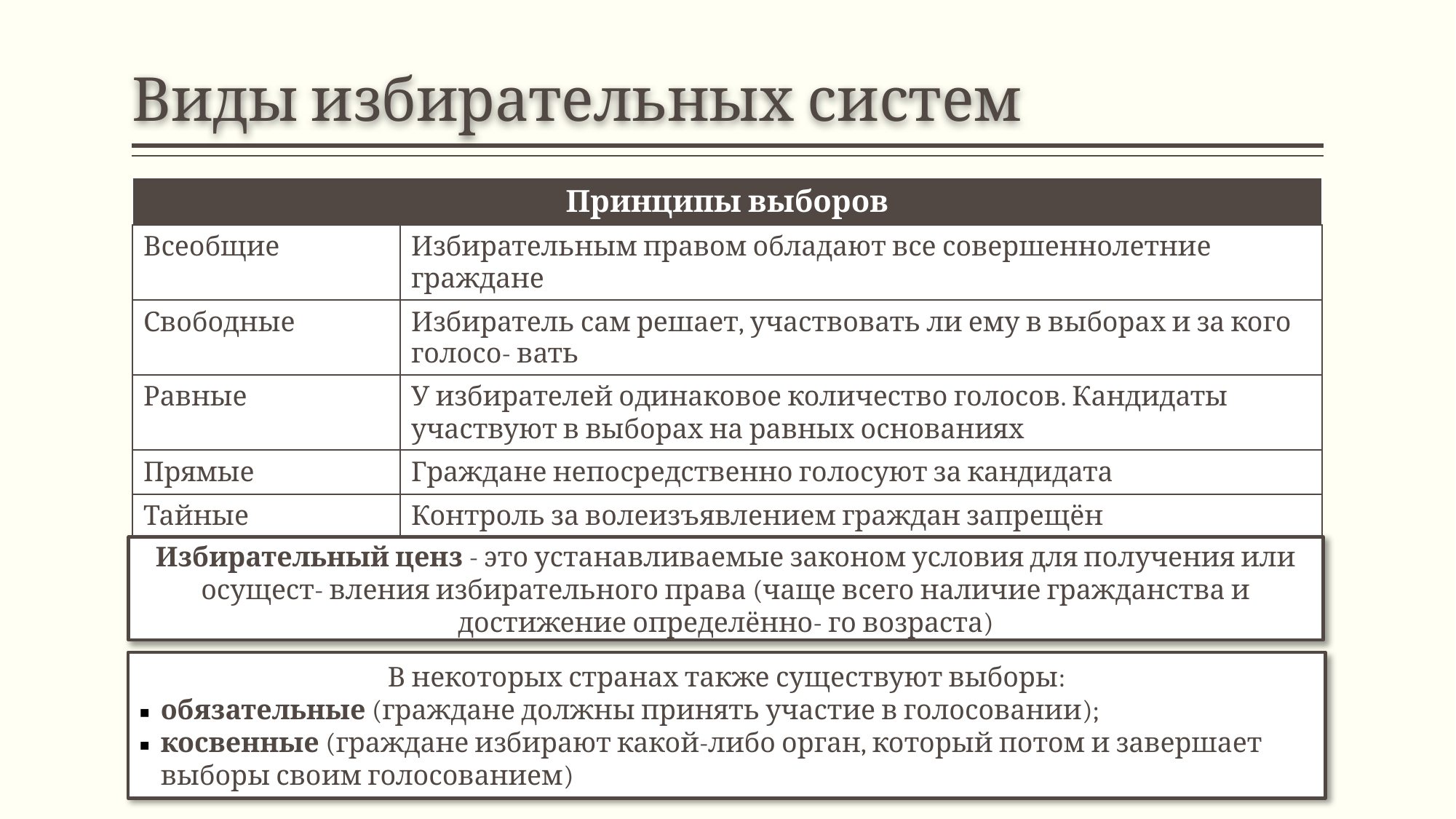

# Виды избирательных систем
| Принципы выборов |  |
| --- | --- |
| Всеобщие | Избирательным правом обладают все совершеннолетние граждане |
| Свободные | Избиратель сам решает, участвовать ли ему в выборах и за кого голосо- вать |
| Равные | У избирателей одинаковое количество голосов. Кандидаты участвуют в выборах на равных основаниях |
| Прямые | Граждане непосредственно голосуют за кандидата |
| Тайные | Контроль за волеизъявлением граждан запрещён |
Избирательный ценз - это устанавливаемые законом условия для получения или осущест- вления избирательного права (чаще всего наличие гражданства и достижение определённо- го возраста)
В некоторых странах также существуют выборы:
обязательные (граждане должны принять участие в голосовании);
косвенные (граждане избирают какой-либо орган, который потом и завершает выборы своим голосованием)